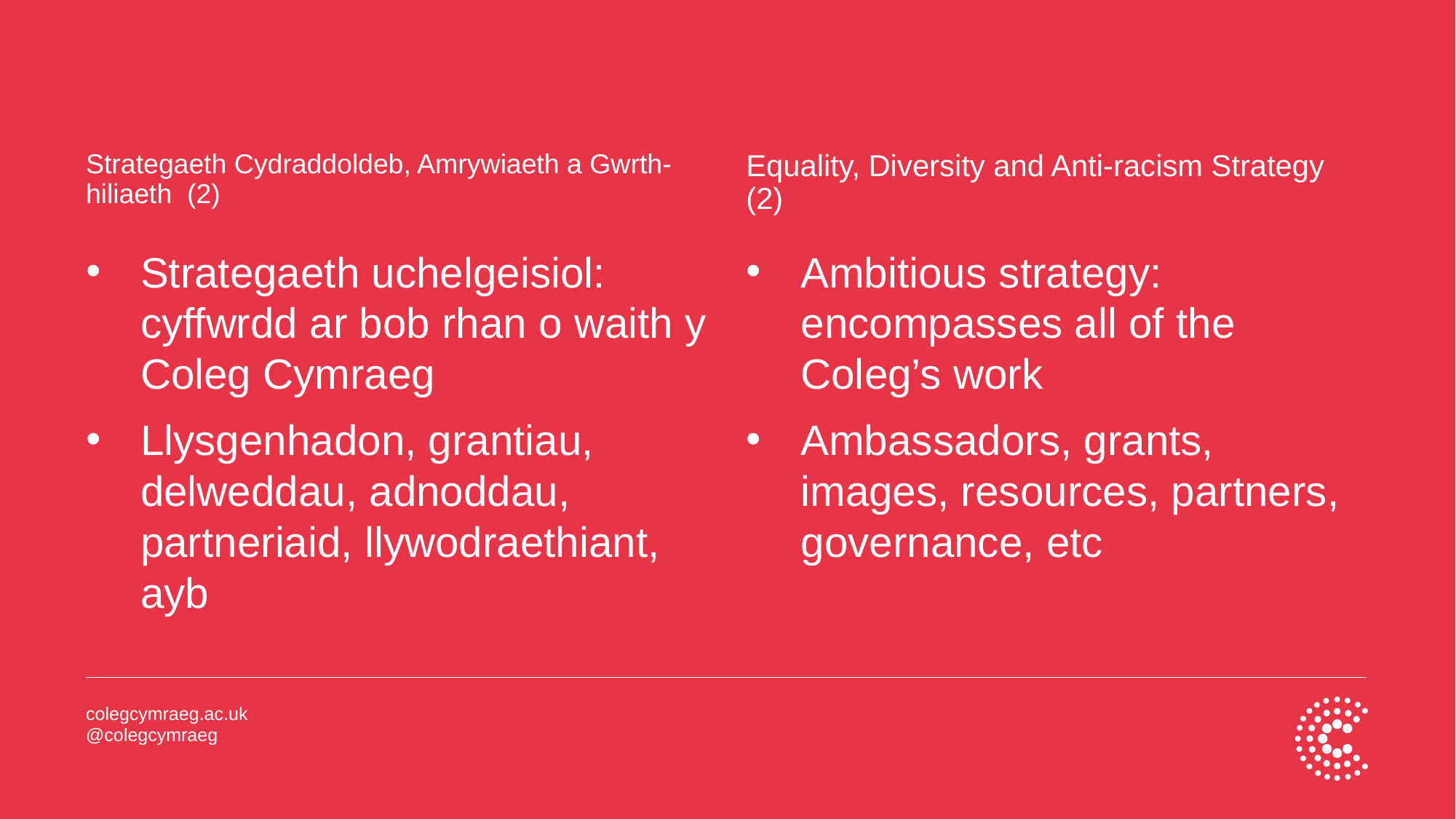

# Strategaeth Cydraddoldeb, Amrywiaeth a Gwrth-hiliaeth  (2)
Equality, Diversity and Anti-racism Strategy (2)
Strategaeth uchelgeisiol: cyffwrdd ar bob rhan o waith y Coleg Cymraeg
Llysgenhadon, grantiau, delweddau, adnoddau, partneriaid, llywodraethiant, ayb

Ambitious strategy: encompasses all of the Coleg’s work
Ambassadors, grants, images, resources, partners, governance, etc